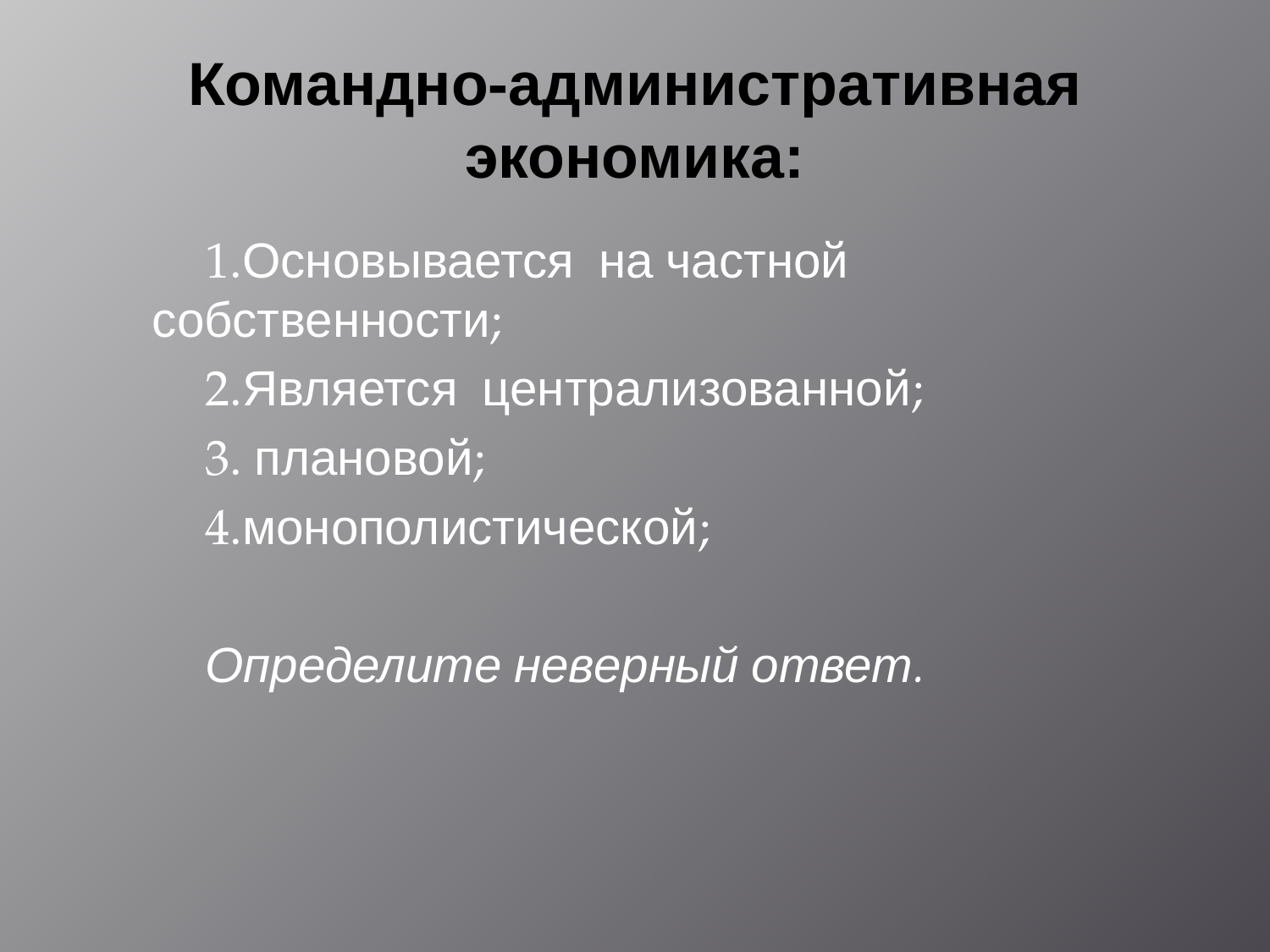

# Командно-административная экономика:
         1.Основывается  на частной собственности;
         2.Является  централизованной;
         3. плановой;
         4.монополистической;

         Определите неверный ответ.